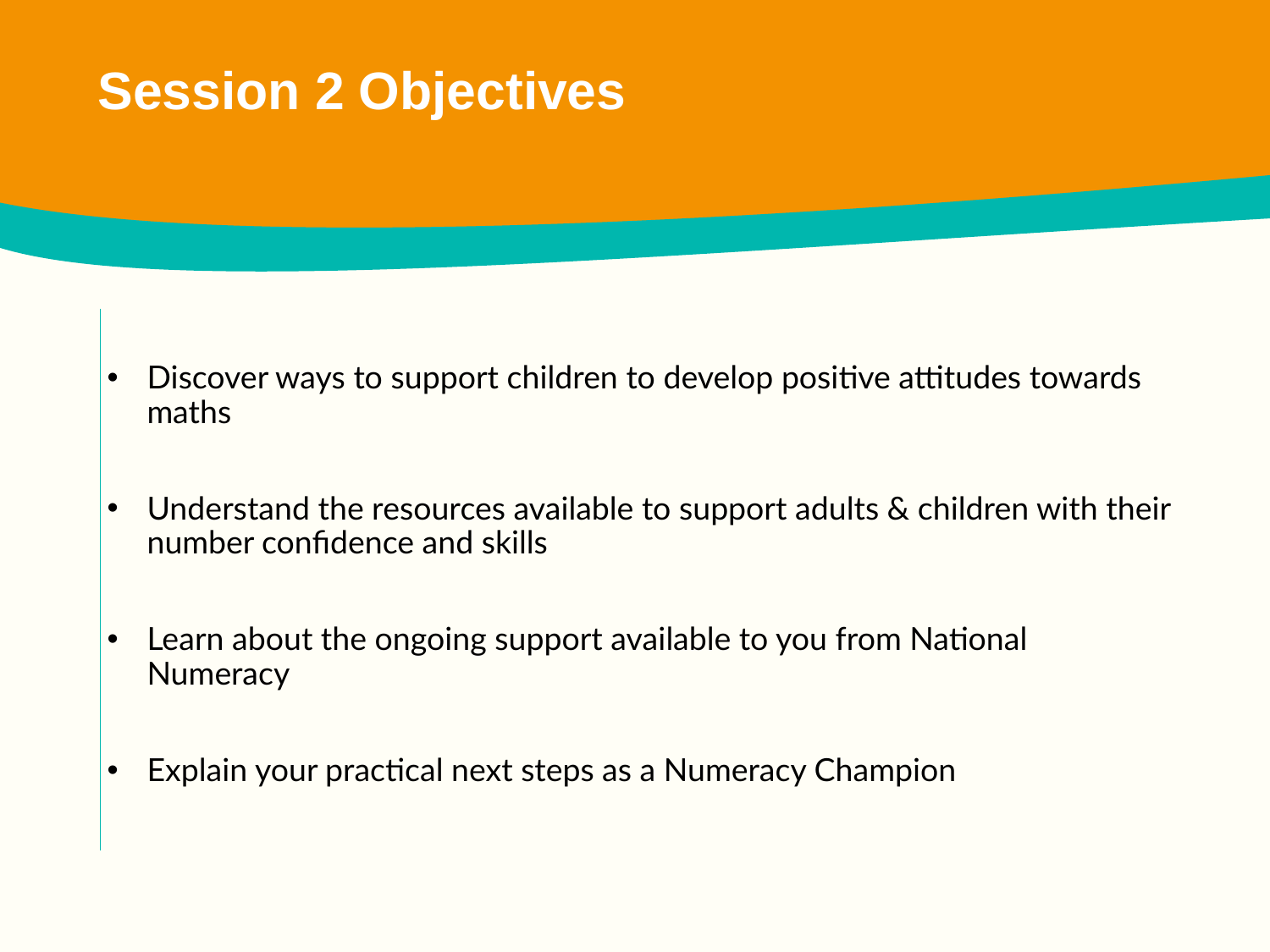

Session 2 Objectives

Discover ways to support children to develop positive attitudes towards maths

Understand the resources available to support adults & children with their number confidence and skills

Learn about the ongoing support available to you from National Numeracy

Explain your practical next steps as a Numeracy Champion